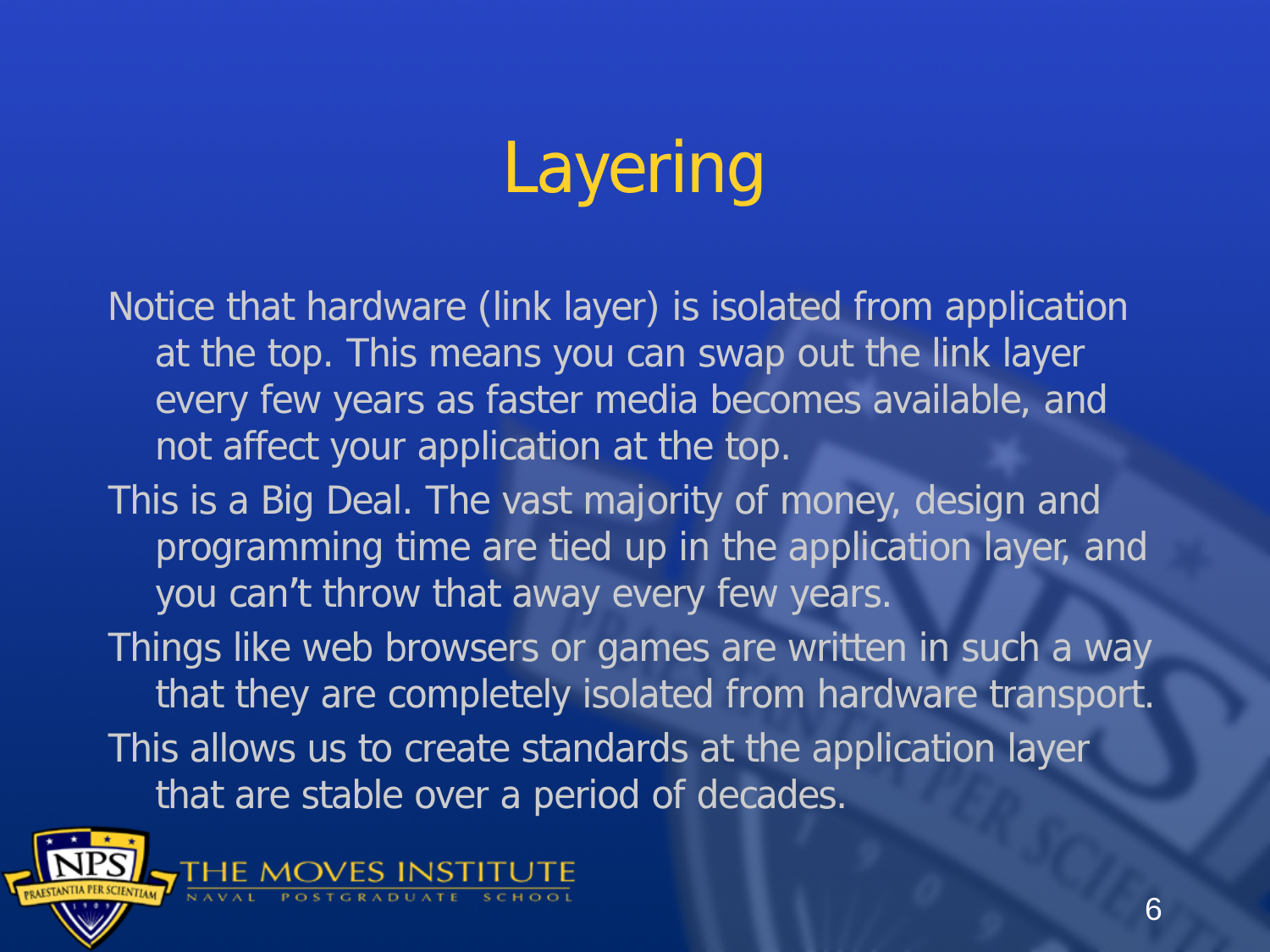

# Layering
Notice that hardware (link layer) is isolated from application at the top. This means you can swap out the link layer every few years as faster media becomes available, and not affect your application at the top.
This is a Big Deal. The vast majority of money, design and programming time are tied up in the application layer, and you can’t throw that away every few years.
Things like web browsers or games are written in such a way that they are completely isolated from hardware transport.
This allows us to create standards at the application layer that are stable over a period of decades.
6